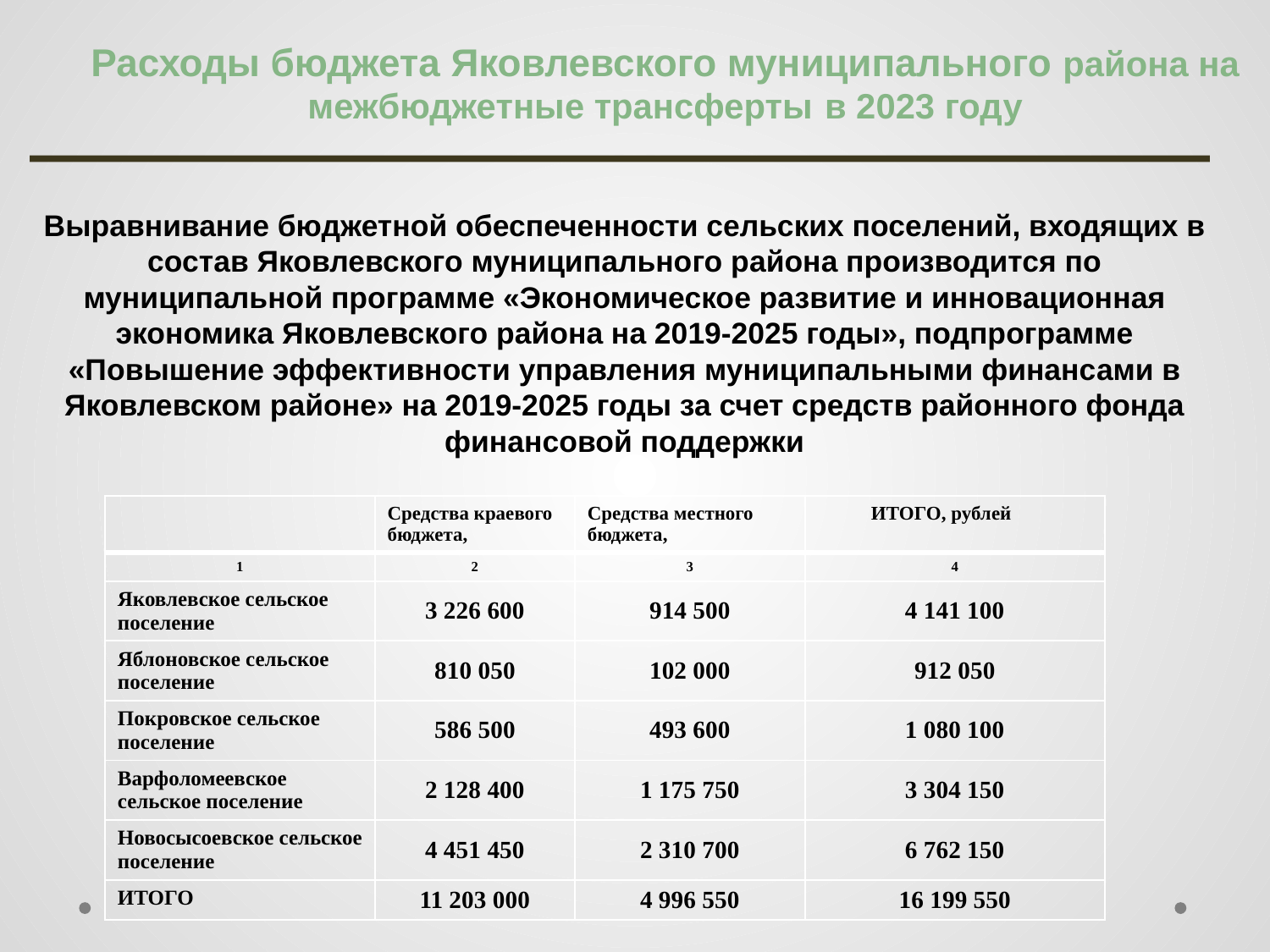

Расходы бюджета Яковлевского муниципального района на межбюджетные трансферты в 2023 году

Выравнивание бюджетной обеспеченности сельских поселений, входящих в состав Яковлевского муниципального района производится по муниципальной программе «Экономическое развитие и инновационная экономика Яковлевского района на 2019-2025 годы», подпрограмме «Повышение эффективности управления муниципальными финансами в Яковлевском районе» на 2019-2025 годы за счет средств районного фонда финансовой поддержки
|  | Средства краевого бюджета, | Средства местного бюджета, | ИТОГО, рублей |
| --- | --- | --- | --- |
| 1 | 2 | 3 | 4 |
| Яковлевское сельское поселение | 3 226 600 | 914 500 | 4 141 100 |
| Яблоновское сельское поселение | 810 050 | 102 000 | 912 050 |
| Покровское сельское поселение | 586 500 | 493 600 | 1 080 100 |
| Варфоломеевское сельское поселение | 2 128 400 | 1 175 750 | 3 304 150 |
| Новосысоевское сельское поселение | 4 451 450 | 2 310 700 | 6 762 150 |
| ИТОГО | 11 203 000 | 4 996 550 | 16 199 550 |